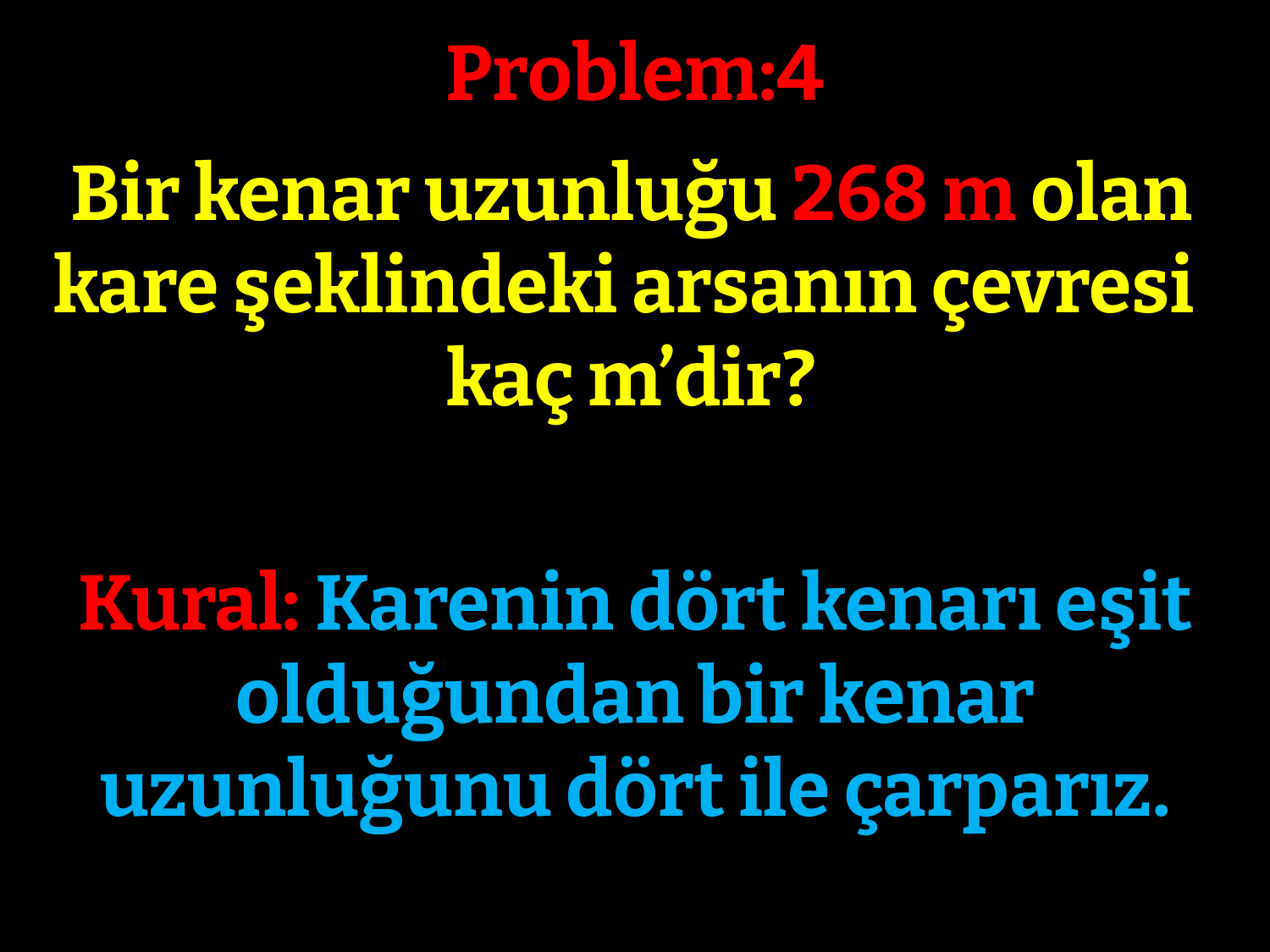

Problem:4
Bir kenar uzunluğu 268 m olan kare şeklindeki arsanın çevresi  kaç m’dir?
#
Kural: Karenin dört kenarı eşit olduğundan bir kenar uzunluğunu dört ile çarparız.